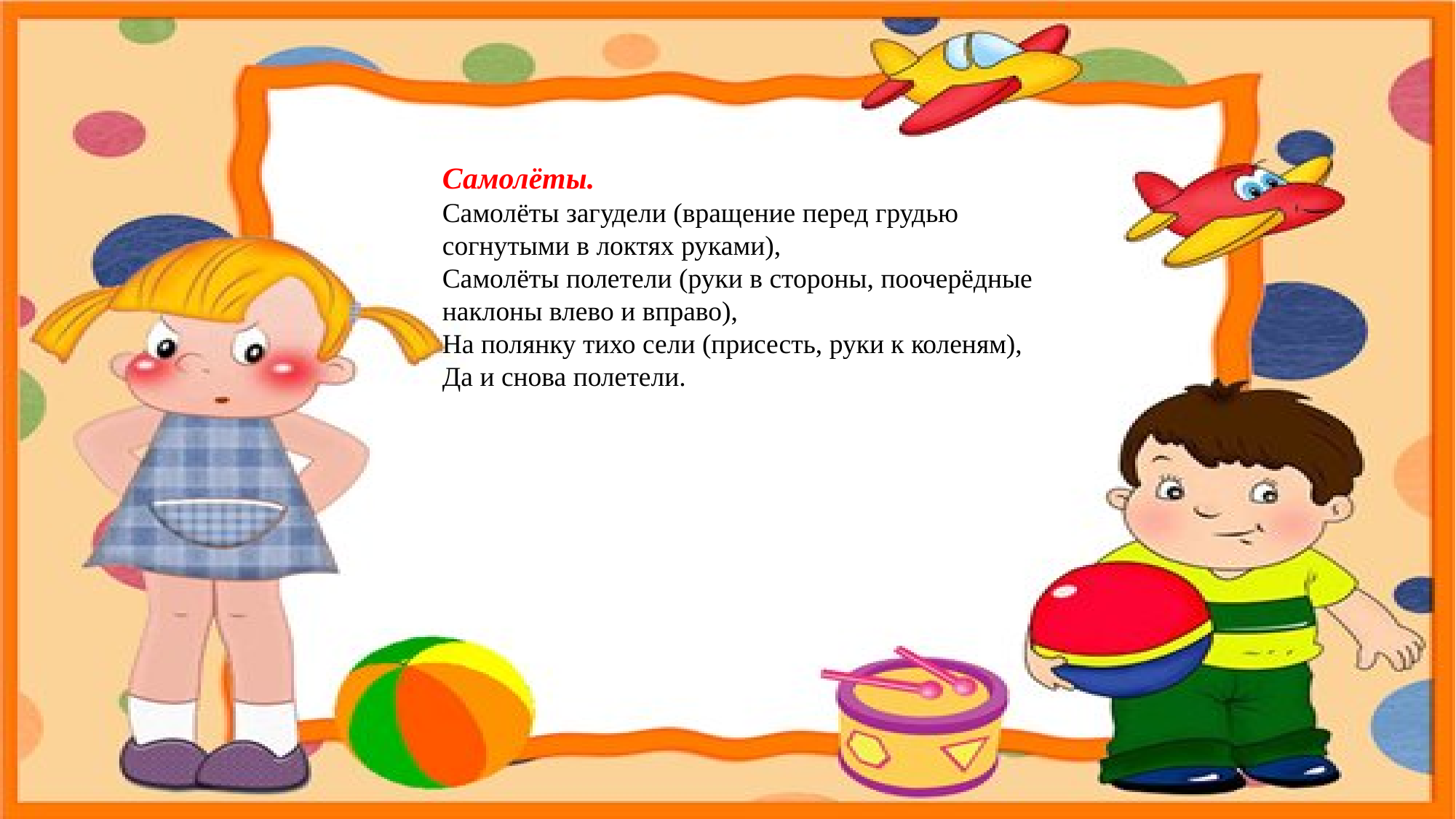

Самолёты.
Самолёты загудели (вращение перед грудью согнутыми в локтях руками),
Самолёты полетели (руки в стороны, поочерёдные наклоны влево и вправо),
На полянку тихо сели (присесть, руки к коленям),
Да и снова полетели.